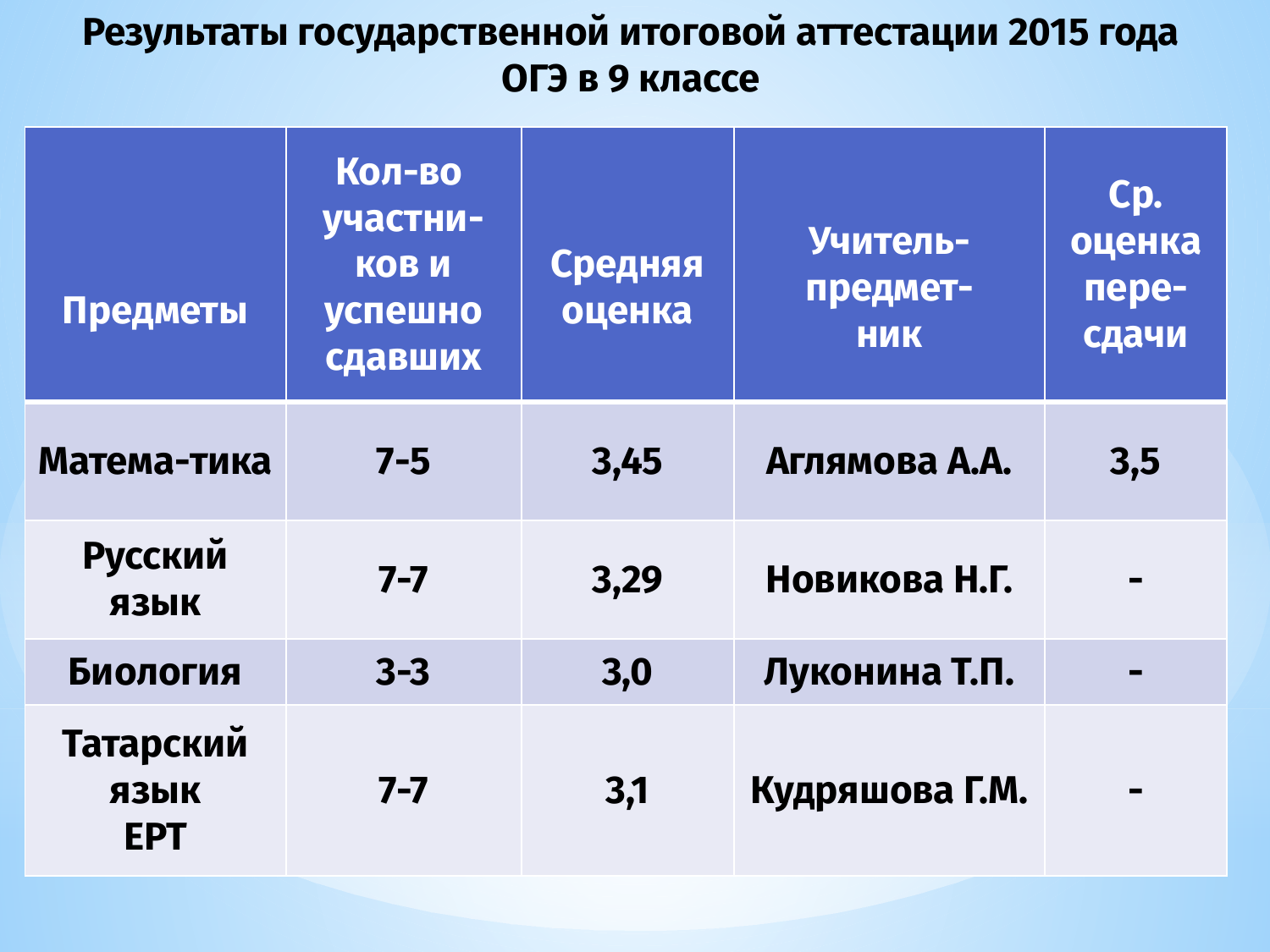

Результаты государственной итоговой аттестации 2015 года
ОГЭ в 9 классе

| Предметы | Кол-во участни-ков и успешно сдавших | Средняя оценка | Учитель- предмет- ник | Ср. оценка пере-сдачи |
| --- | --- | --- | --- | --- |
| Матема-тика | 7-5 | 3,45 | Аглямова А.А. | 3,5 |
| Русский язык | 7-7 | 3,29 | Новикова Н.Г. | - |
| Биология | 3-3 | 3,0 | Луконина Т.П. | - |
| Татарский язык ЕРТ | 7-7 | 3,1 | Кудряшова Г.М. | - |